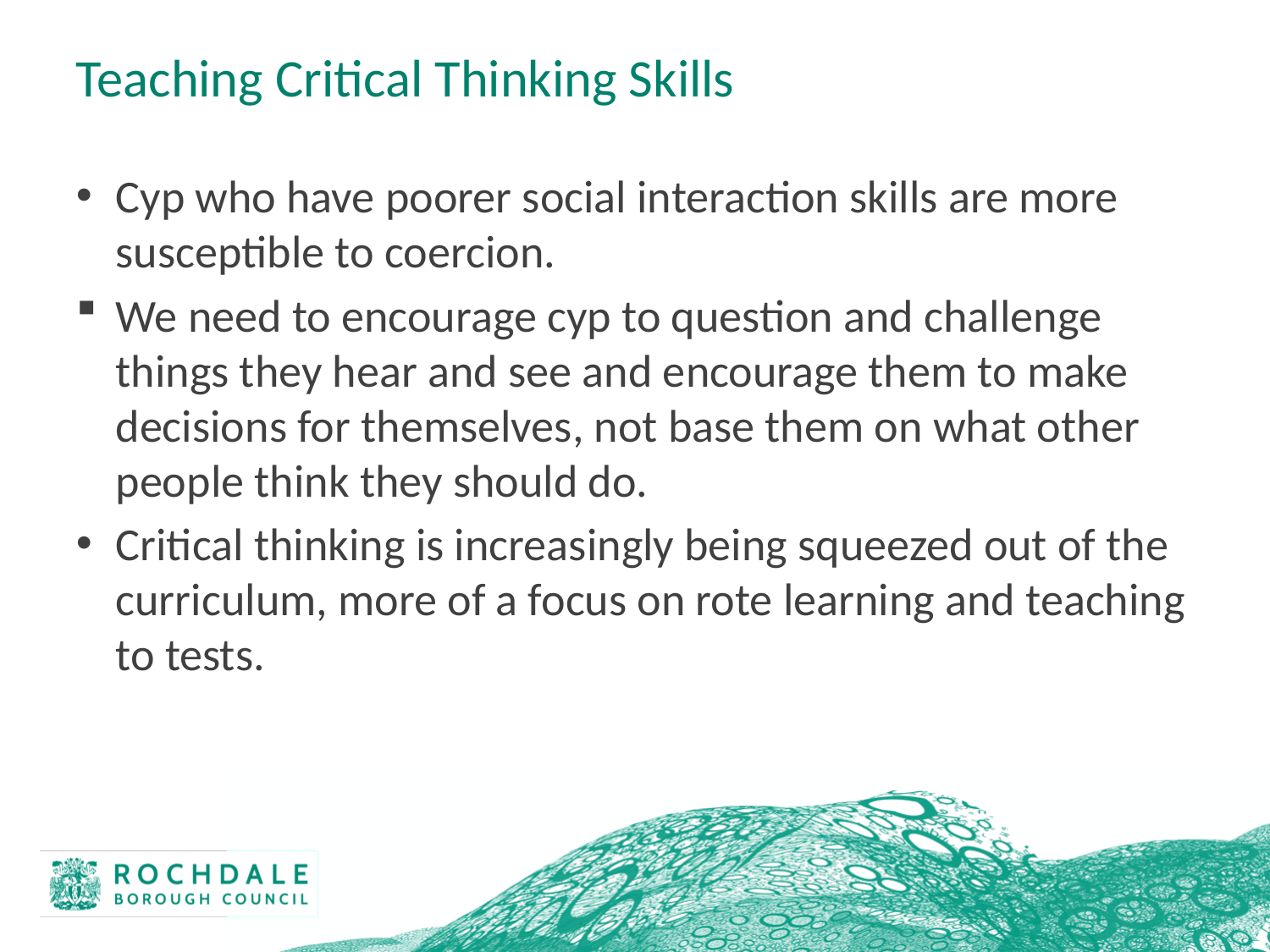

# Teaching Critical Thinking Skills
Cyp who have poorer social interaction skills are more susceptible to coercion.
We need to encourage cyp to question and challenge things they hear and see and encourage them to make decisions for themselves, not base them on what other people think they should do.
Critical thinking is increasingly being squeezed out of the curriculum, more of a focus on rote learning and teaching to tests.